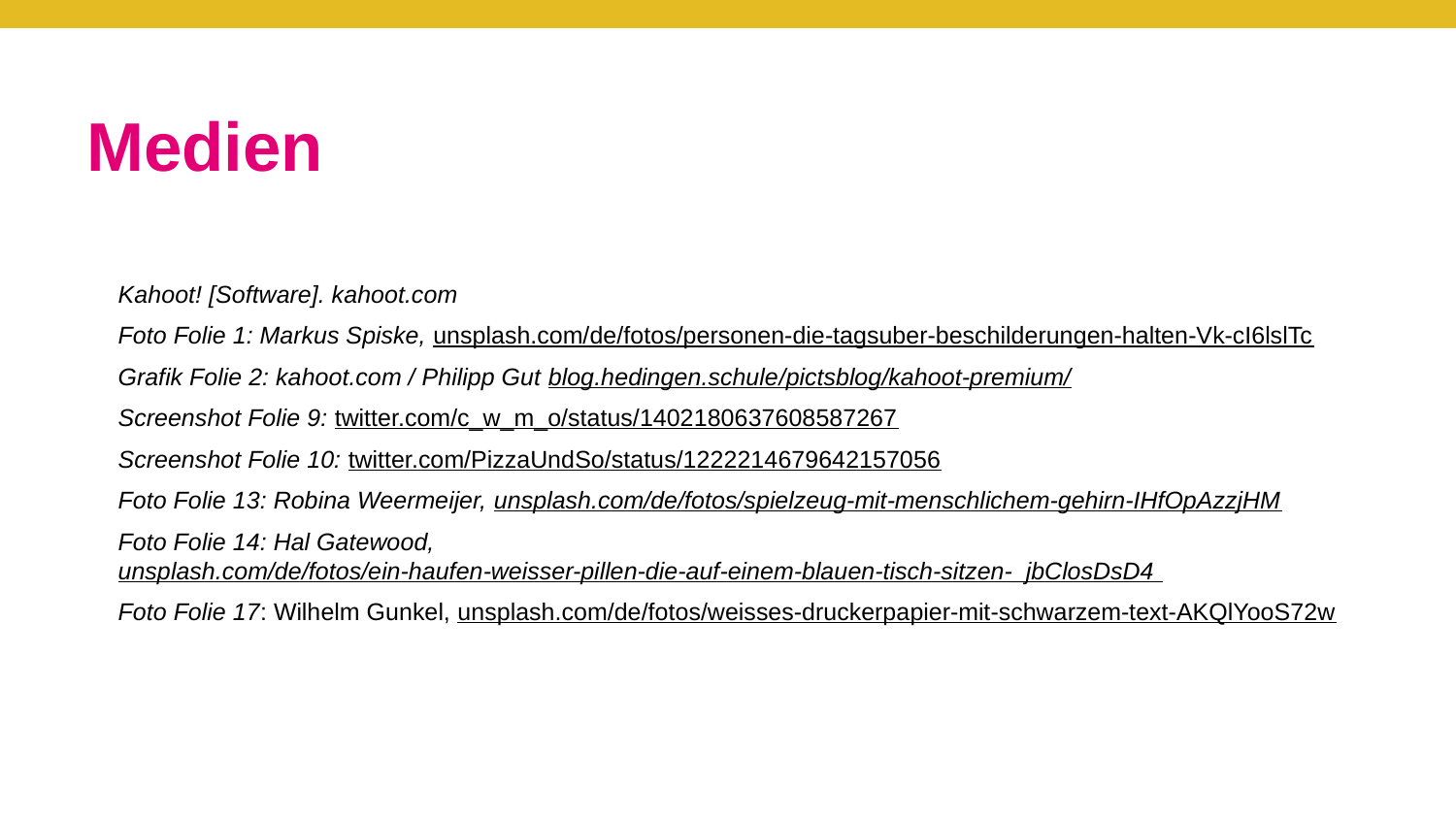

# Medien
Kahoot! [Software]. kahoot.com
Foto Folie 1: Markus Spiske, unsplash.com/de/fotos/personen-die-tagsuber-beschilderungen-halten-Vk-cI6lslTc
Grafik Folie 2: kahoot.com / Philipp Gut blog.hedingen.schule/pictsblog/kahoot-premium/
Screenshot Folie 9: twitter.com/c_w_m_o/status/1402180637608587267
Screenshot Folie 10: twitter.com/PizzaUndSo/status/1222214679642157056
Foto Folie 13: Robina Weermeijer, unsplash.com/de/fotos/spielzeug-mit-menschlichem-gehirn-IHfOpAzzjHM
Foto Folie 14: Hal Gatewood, unsplash.com/de/fotos/ein-haufen-weisser-pillen-die-auf-einem-blauen-tisch-sitzen-_jbClosDsD4
Foto Folie 17: Wilhelm Gunkel, unsplash.com/de/fotos/weisses-druckerpapier-mit-schwarzem-text-AKQlYooS72w